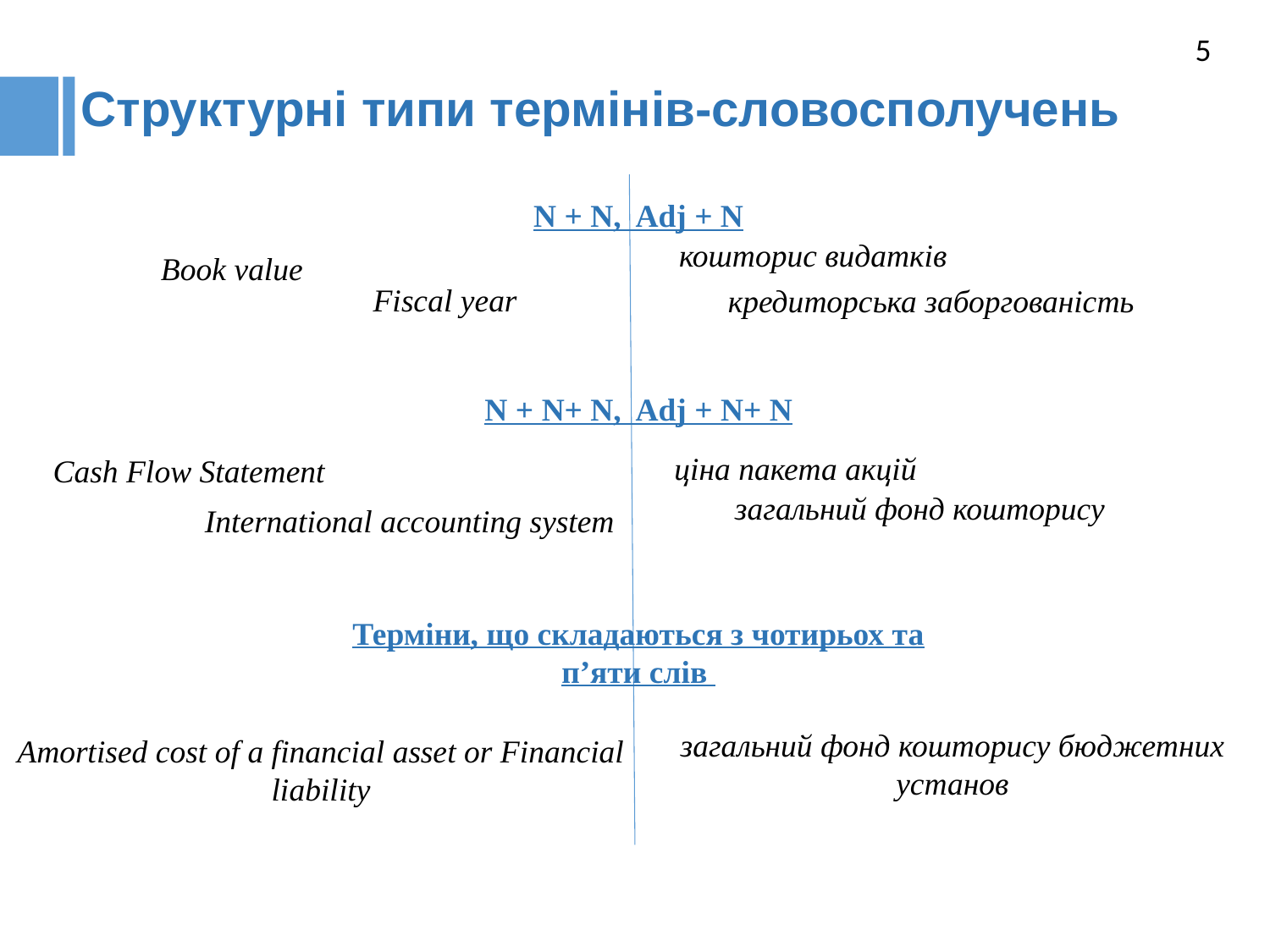

5
Структурні типи термінів-словосполучень
N + N,  Adj + N
кошторис видатків
Book value
Fiscal year
кредиторська заборгованість
N + N+ N,  Adj + N+ N
ціна пакета акцій
Cash Flow Statement
загальний фонд кошторису
International accounting system
Термiни, що складаються з чотирьох та п’яти слів
загальний фонд кошторису бюджетних установ
Amortised cost of a financial asset or Financial liability